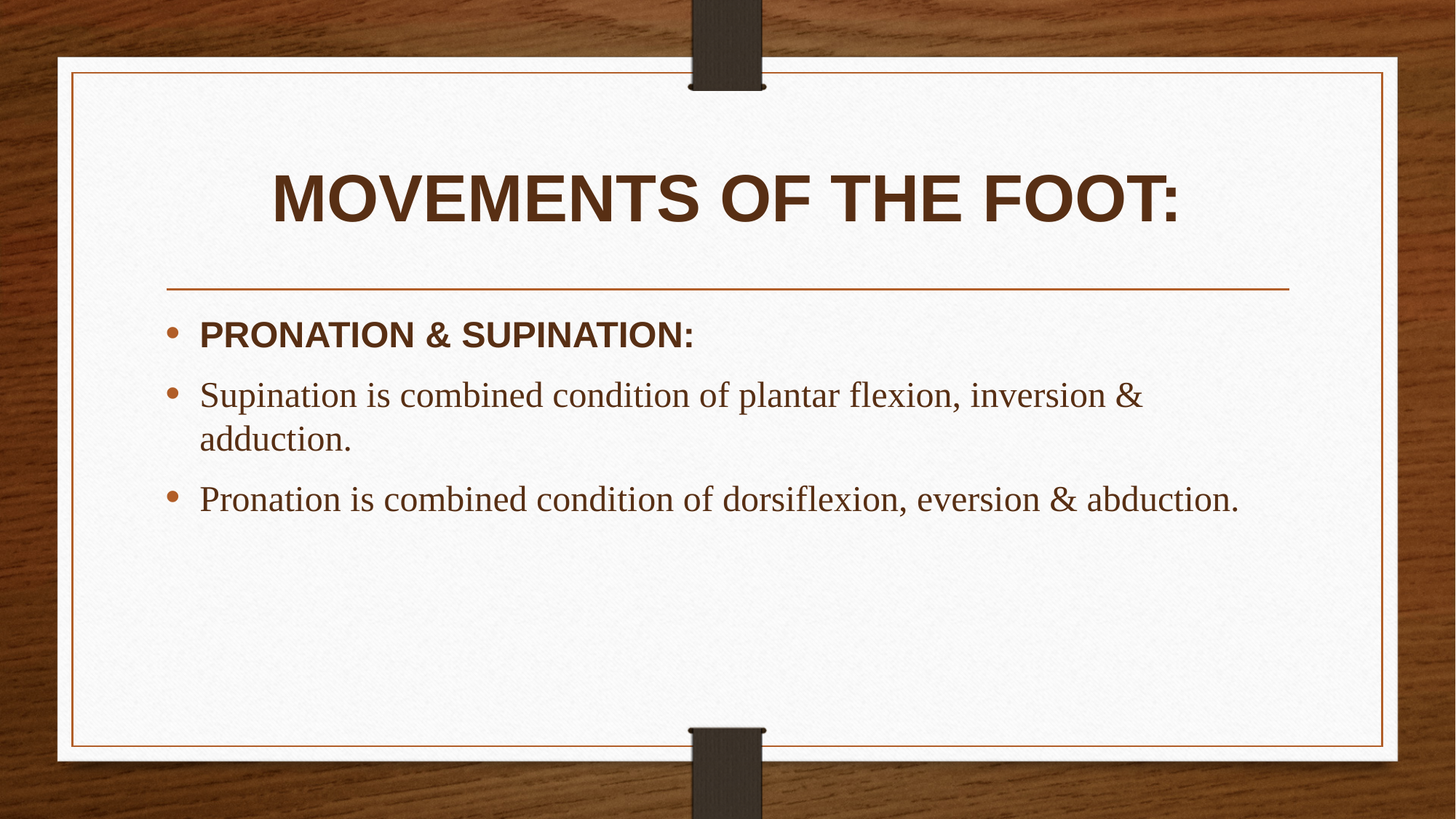

# MOVEMENTS OF THE FOOT:
PRONATION & SUPINATION:
Supination is combined condition of plantar flexion, inversion & adduction.
Pronation is combined condition of dorsiflexion, eversion & abduction.